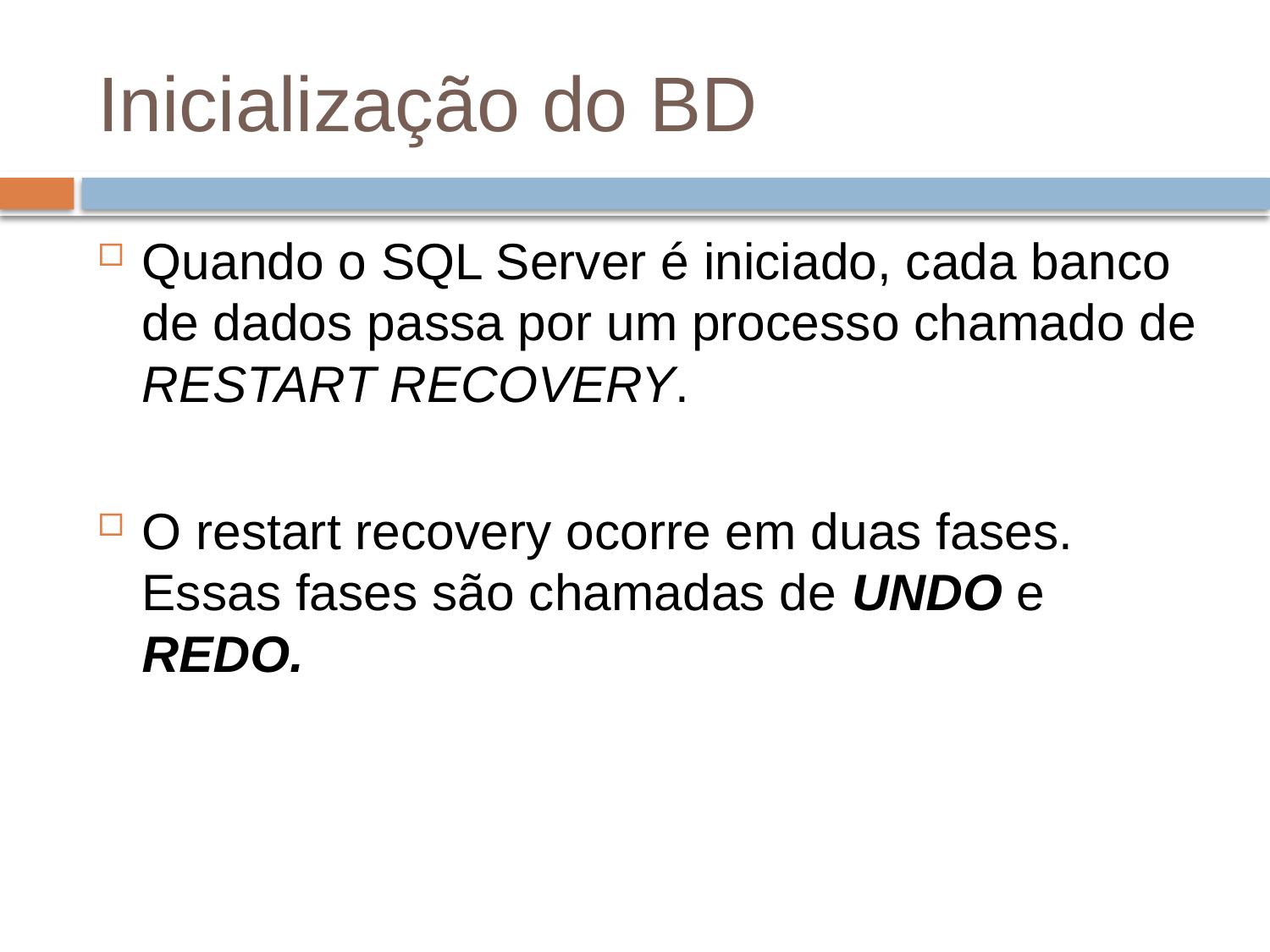

# Inicialização do BD
Quando o SQL Server é iniciado, cada banco de dados passa por um processo chamado de RESTART RECOVERY.

O restart recovery ocorre em duas fases. Essas fases são chamadas de UNDO e REDO.